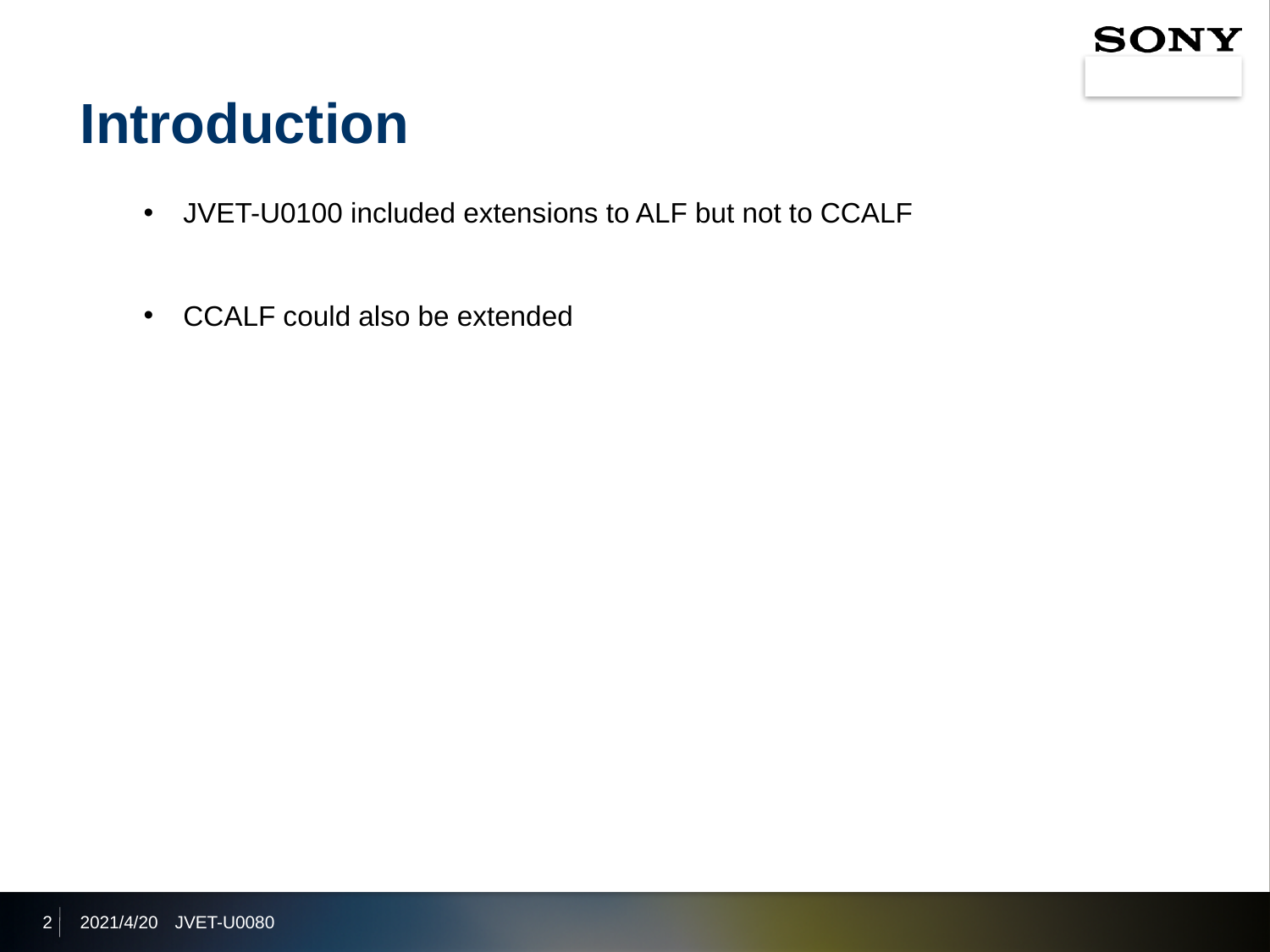

# Introduction

JVET-U0100 included extensions to ALF but not to CCALF

CCALF could also be extended
2
2021/4/20
JVET-U0080